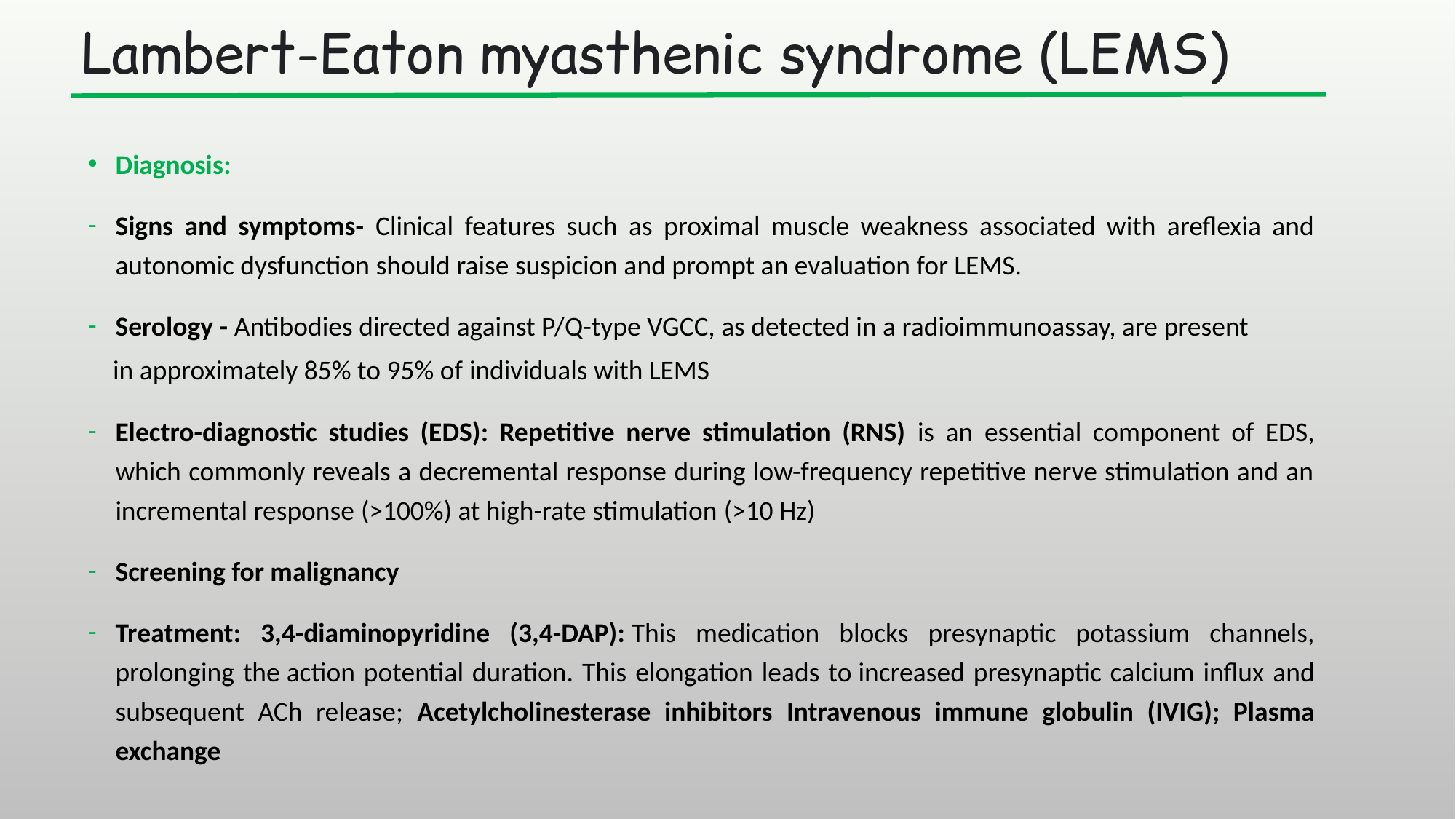

# Lambert-Eaton myasthenic syndrome (LEMS)
Diagnosis:
Signs and symptoms- Clinical features such as proximal muscle weakness associated with areflexia and autonomic dysfunction should raise suspicion and prompt an evaluation for LEMS.
Serology - Antibodies directed against P/Q-type VGCC, as detected in a radioimmunoassay, are present
    in approximately 85% to 95% of individuals with LEMS
Electro-diagnostic studies (EDS): Repetitive nerve stimulation (RNS) is an essential component of EDS, which commonly reveals a decremental response during low-frequency repetitive nerve stimulation and an incremental response (>100%) at high-rate stimulation (>10 Hz)
Screening for malignancy
Treatment: 3,4-diaminopyridine (3,4-DAP): This medication blocks presynaptic potassium channels, prolonging the action potential duration. This elongation leads to increased presynaptic calcium influx and subsequent ACh release; Acetylcholinesterase inhibitors Intravenous immune globulin (IVIG); Plasma exchange